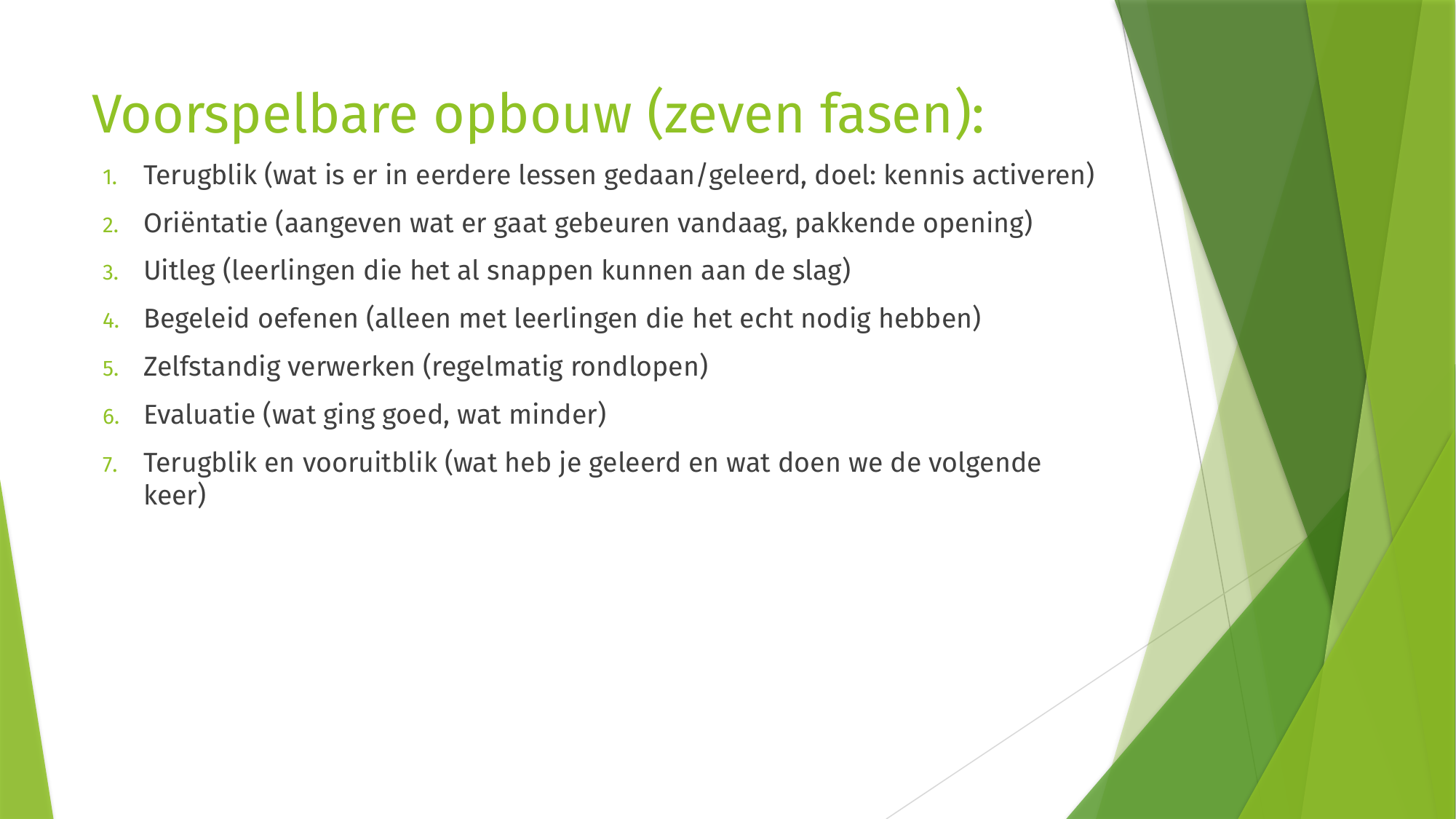

# Voorspelbare opbouw (zeven fasen):
Terugblik (wat is er in eerdere lessen gedaan/geleerd, doel: kennis activeren)
Oriëntatie (aangeven wat er gaat gebeuren vandaag, pakkende opening)
Uitleg (leerlingen die het al snappen kunnen aan de slag)
Begeleid oefenen (alleen met leerlingen die het echt nodig hebben)
Zelfstandig verwerken (regelmatig rondlopen)
Evaluatie (wat ging goed, wat minder)
Terugblik en vooruitblik (wat heb je geleerd en wat doen we de volgende keer)